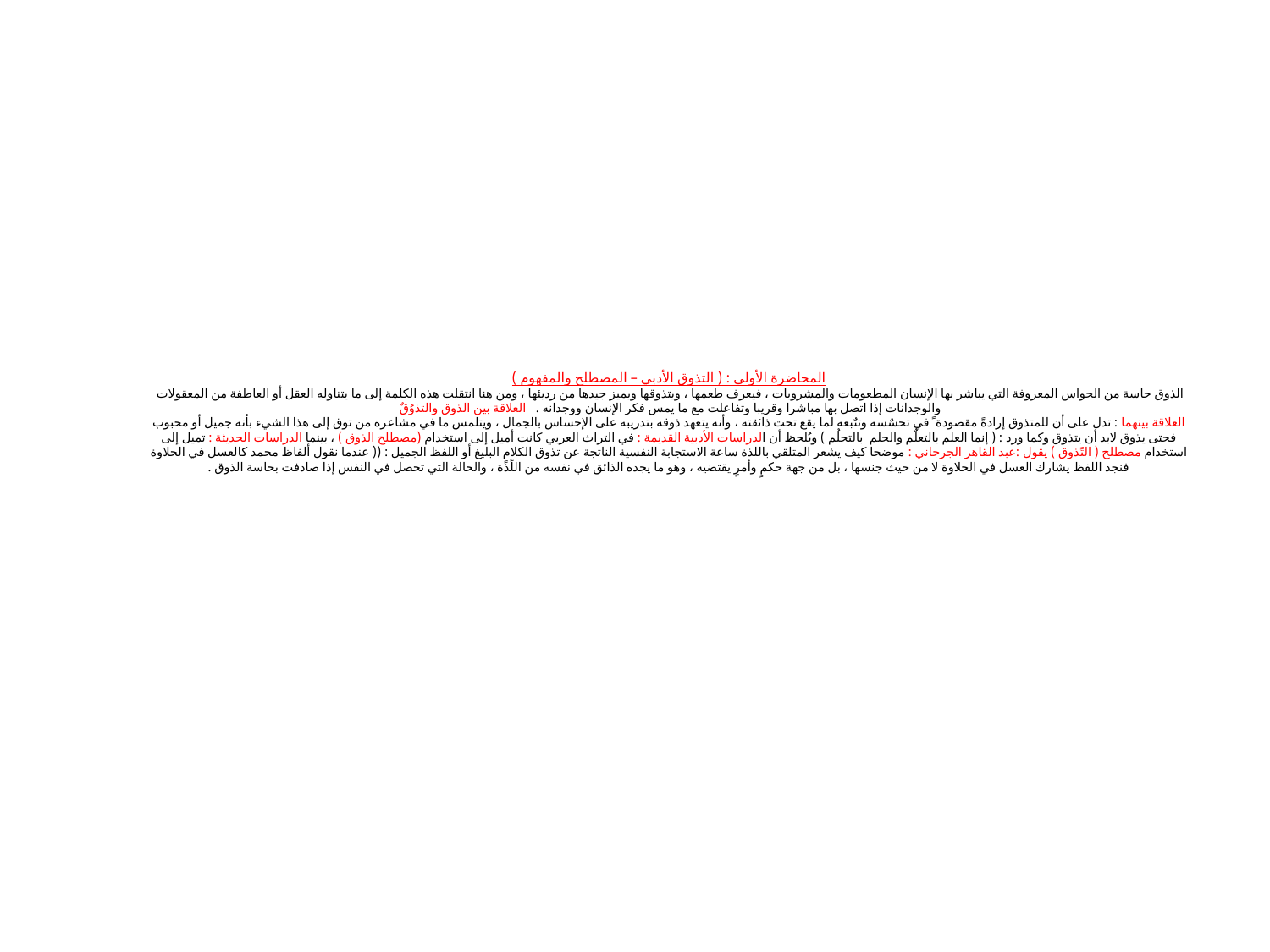

# المحاضرة الأولى : ( التذوق الأدبي – المصطلح والمفهوم ) الذوق حاسة من الحواس المعروفة التي يباشر بها الإنسان المطعومات والمشروبات ، فيعرف طعمها ، ويتذوقها ويميز جيدها من رديئها ، ومن هنا انتقلت هذه الكلمة إلى ما يتناوله العقل أو العاطفة من المعقولات  والوجدانات إذا اتصل بها مباشرا وقريبا وتفاعلت مع ما يمس فكر الإنسان ووجدانه .   العلاقة بين الذوق والتذوُقٌ العلاقة بينهما : تدل على أن للمتذوق إرادةً مقصودة ً في تحسٌسه وتتٌبعه لما يقع تحت ذائقته ، وأنه يتعهد ذوقه بتدريبه على الإحساس بالجمال ، ويتلمس ما في مشاعره من توق إلى هذا الشيء بأنه جميل أو محبوب فحتى يذوق لابد أن يتذوق وكما ورد : ( إنما العلم بالتعلٌم والحلم  بالتحلٌم ) ويُلحظ أن الدراسات الأدبية القديمة : في التراث العربي كانت أميل إلى استخدام (مصطلح الذوق ) ، بينما الدراسات الحديثة : تميل إلى استخدام مصطلح ( التًذوق ) يقول :عبد القاهر الجرجاني : موضحا كيف يشعر المتلقي باللذة ساعة الاستجابة النفسية الناتجة عن تذوق الكلام البليغ أو اللفظ الجميل : (( عندما نقول ألفاظ محمد كالعسل في الحلاوة فنجد اللفظ يشارك العسل في الحلاوة لا من حيث جنسها ، بل من جهة حكمٍ وأمرٍ يقتضيه ، وهو ما يجده الذائق في نفسه من اللًذًة ، والحالة التي تحصل في النفس إذا صادفت بحاسة الذوق .